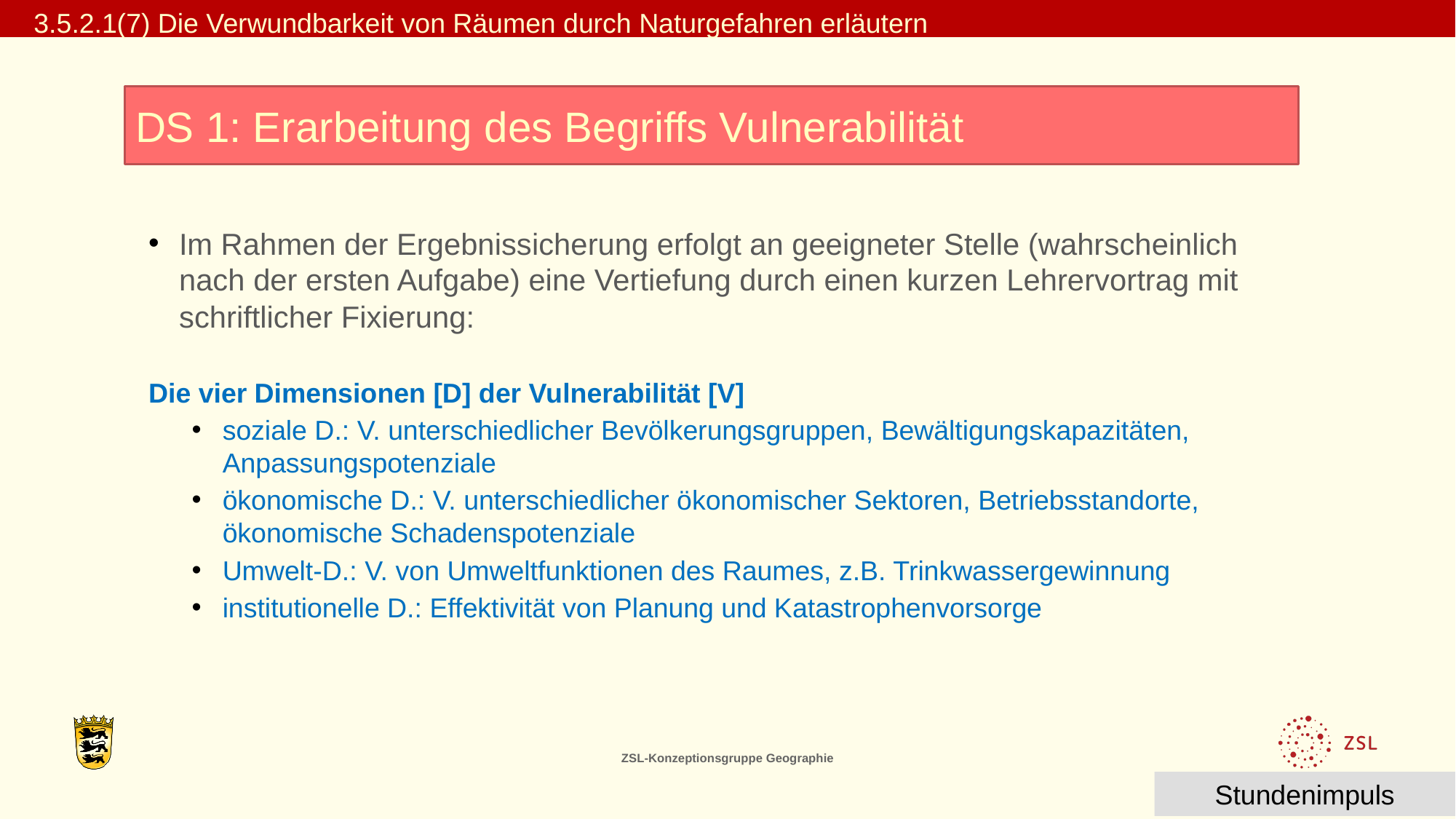

3.5.2.1(7) Die Verwundbarkeit von Räumen durch Naturgefahren erläutern
DS 1: Erarbeitung des Begriffs Vulnerabilität
Im Rahmen der Ergebnissicherung erfolgt an geeigneter Stelle (wahrscheinlich nach der ersten Aufgabe) eine Vertiefung durch einen kurzen Lehrervortrag mit schriftlicher Fixierung:

Die vier Dimensionen [D] der Vulnerabilität [V]
soziale D.: V. unterschiedlicher Bevölkerungsgruppen, Bewältigungskapazitäten, Anpassungspotenziale
ökonomische D.: V. unterschiedlicher ökonomischer Sektoren, Betriebsstandorte, ökonomische Schadenspotenziale
Umwelt-D.: V. von Umweltfunktionen des Raumes, z.B. Trinkwassergewinnung
institutionelle D.: Effektivität von Planung und Katastrophenvorsorge

ZSL-Konzeptionsgruppe Geographie
Stundenimpuls